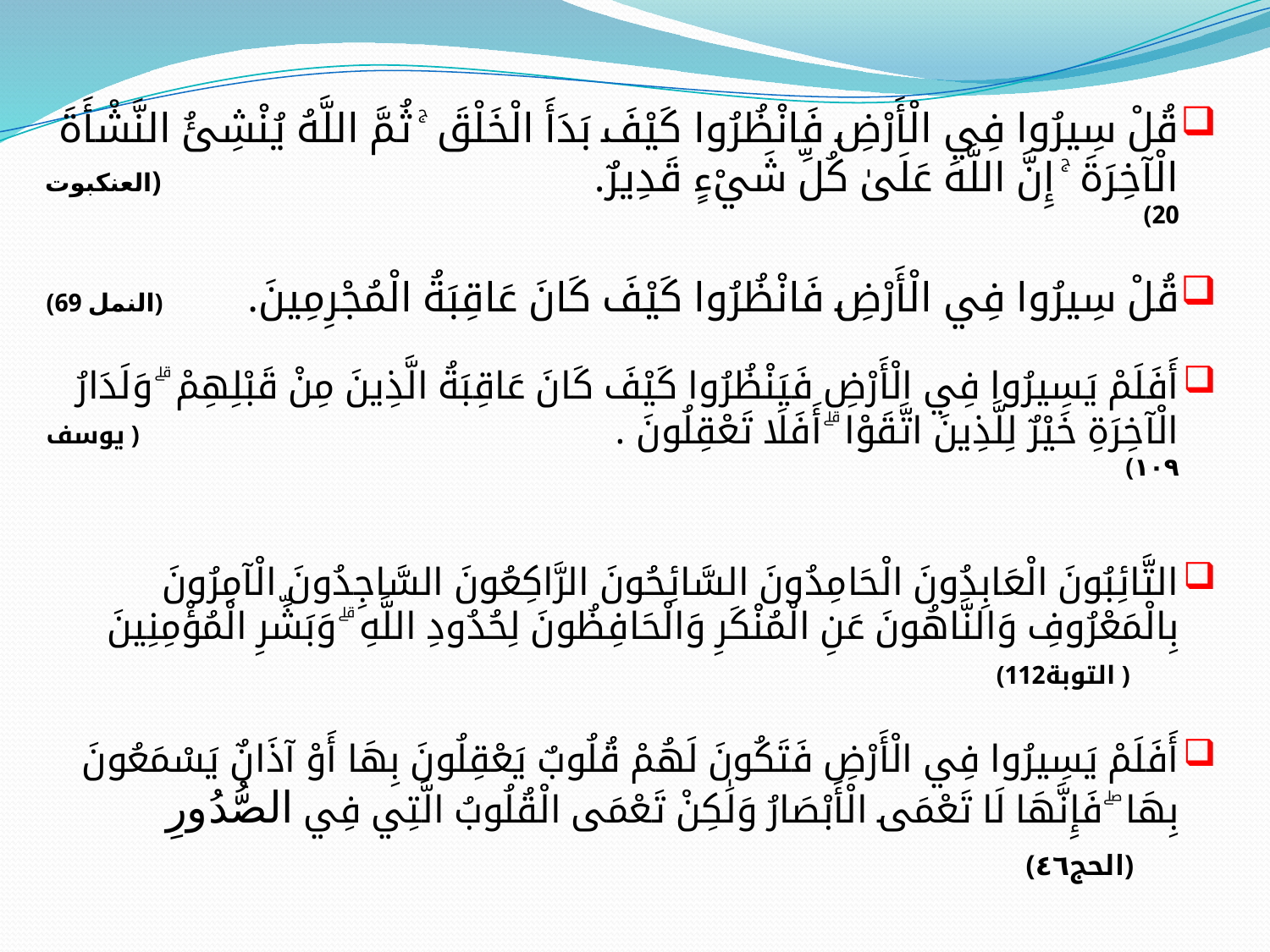

قُلْ سِيرُوا فِي الْأَرْضِ فَانْظُرُوا كَيْفَ بَدَأَ الْخَلْقَ ۚ ثُمَّ اللَّهُ يُنْشِئُ النَّشْأَةَ الْآخِرَةَ ۚ إِنَّ اللَّهَ عَلَىٰ كُلِّ شَيْءٍ قَدِيرٌ.                                         ﴿العنكبوت 20﴾

قُلْ سِيرُوا فِي الْأَرْضِ فَانْظُرُوا كَيْفَ كَانَ عَاقِبَةُ الْمُجْرِمِينَ.        ﴿النمل 69﴾

أَفَلَمْ يَسِيرُوا فِي الْأَرْضِ فَيَنْظُرُوا كَيْفَ كَانَ عَاقِبَةُ الَّذِينَ مِنْ قَبْلِهِمْ ۗ وَلَدَارُ الْآخِرَةِ خَيْرٌ لِلَّذِينَ اتَّقَوْا ۗ أَفَلَا تَعْقِلُونَ .                                                 ﴿ يوسف ١٠٩﴾

التَّائِبُونَ الْعَابِدُونَ الْحَامِدُونَ السَّائِحُونَ الرَّاكِعُونَ السَّاجِدُونَ الْآمِرُونَ بِالْمَعْرُوفِ وَالنَّاهُونَ عَنِ الْمُنْكَرِ وَالْحَافِظُونَ لِحُدُودِ اللَّهِ ۗ وَبَشِّرِ الْمُؤْمِنِينَ             ﴿ التوبة112﴾

أَفَلَمْ يَسِيرُوا فِي الْأَرْضِ فَتَكُونَ لَهُمْ قُلُوبٌ يَعْقِلُونَ بِهَا أَوْ آذَانٌ يَسْمَعُونَ بِهَا ۖ فَإِنَّهَا لَا تَعْمَى الْأَبْصَارُ وَلَٰكِنْ تَعْمَى الْقُلُوبُ الَّتِي فِي الصُّدُورِ                ﴿الحج٤٦﴾